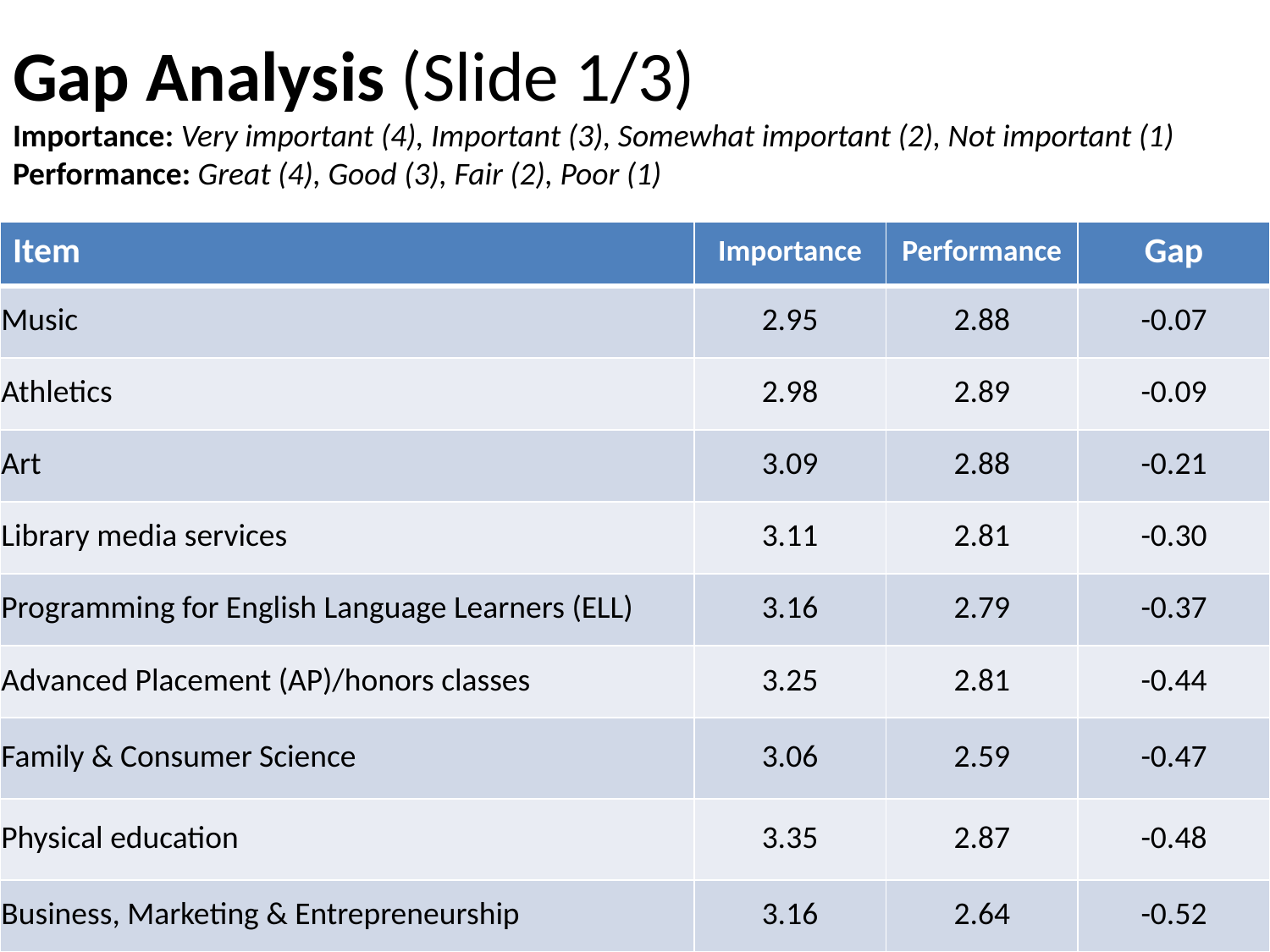

# Gap Analysis (Slide 1/3) Importance: Very important (4), Important (3), Somewhat important (2), Not important (1) Performance: Great (4), Good (3), Fair (2), Poor (1)
| Item | Importance | Performance | Gap |
| --- | --- | --- | --- |
| Music | 2.95 | 2.88 | -0.07 |
| Athletics | 2.98 | 2.89 | -0.09 |
| Art | 3.09 | 2.88 | -0.21 |
| Library media services | 3.11 | 2.81 | -0.30 |
| Programming for English Language Learners (ELL) | 3.16 | 2.79 | -0.37 |
| Advanced Placement (AP)/honors classes | 3.25 | 2.81 | -0.44 |
| Family & Consumer Science | 3.06 | 2.59 | -0.47 |
| Physical education | 3.35 | 2.87 | -0.48 |
| Business, Marketing & Entrepreneurship | 3.16 | 2.64 | -0.52 |